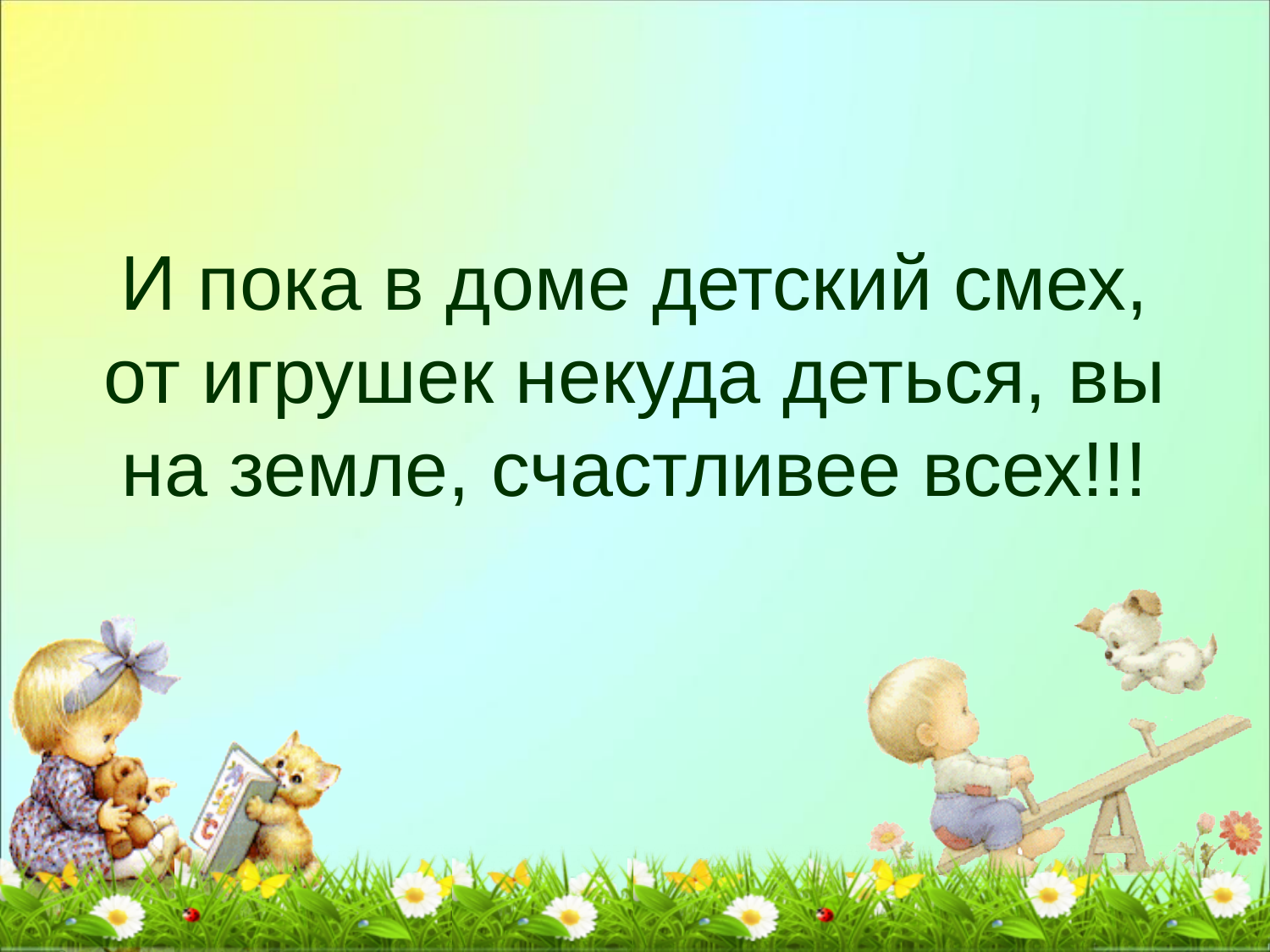

# И пока в доме детский смех, от игрушек некуда деться, вы на земле, счастливее всех!!!